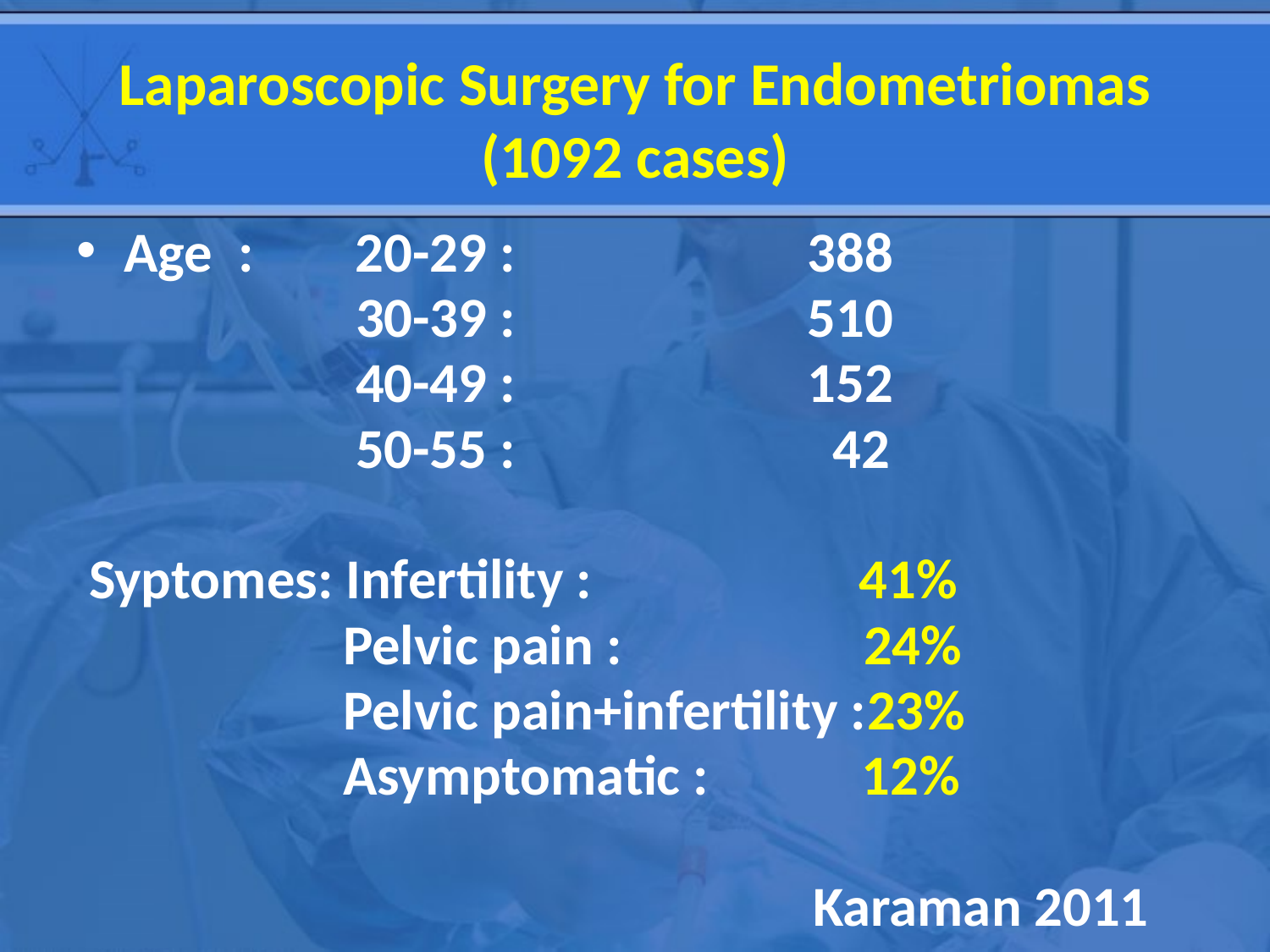

# Laparoscopic Surgery for Endometriomas (1092 cases)
Age  :        20-29 :                       388
                      30-39 :                       510
                      40-49 :                       152
                      50-55 :                         42

 Syptomes: Infertility :                     41%
                     Pelvic pain :                   24%
                     Pelvic pain+infertility :23%
                     Asymptomatic :            12%

                                                          Karaman 2011